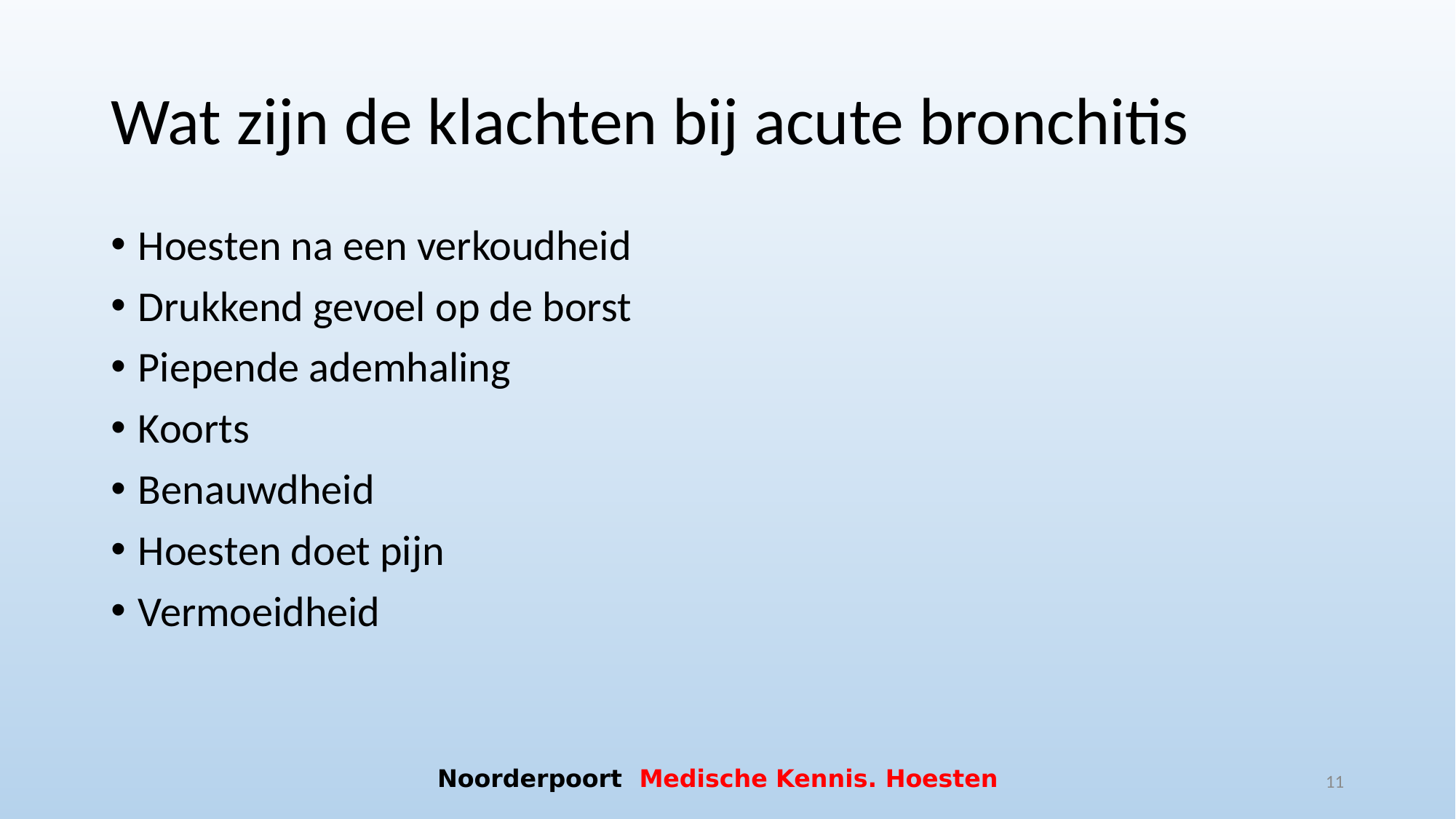

# Wat zijn de klachten bij acute bronchitis
Hoesten na een verkoudheid
Drukkend gevoel op de borst
Piepende ademhaling
Koorts
Benauwdheid
Hoesten doet pijn
Vermoeidheid

Noorderpoort  Medische Kennis. Hoesten
11